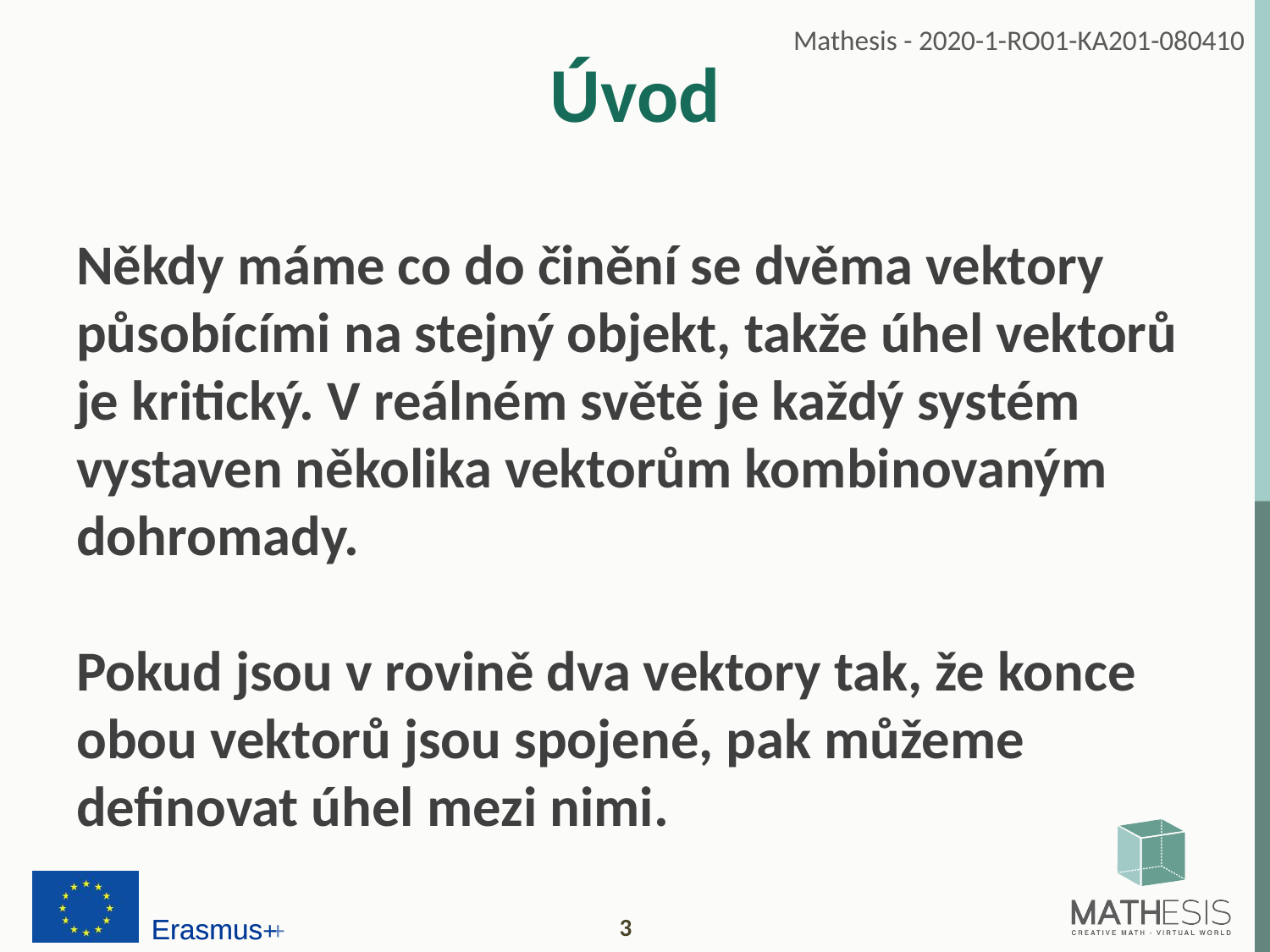

# Úvod
Někdy máme co do činění se dvěma vektory působícími na stejný objekt, takže úhel vektorů je kritický. V reálném světě je každý systém vystaven několika vektorům kombinovaným dohromady.

Pokud jsou v rovině dva vektory tak, že konce obou vektorů jsou spojené, pak můžeme definovat úhel mezi nimi.